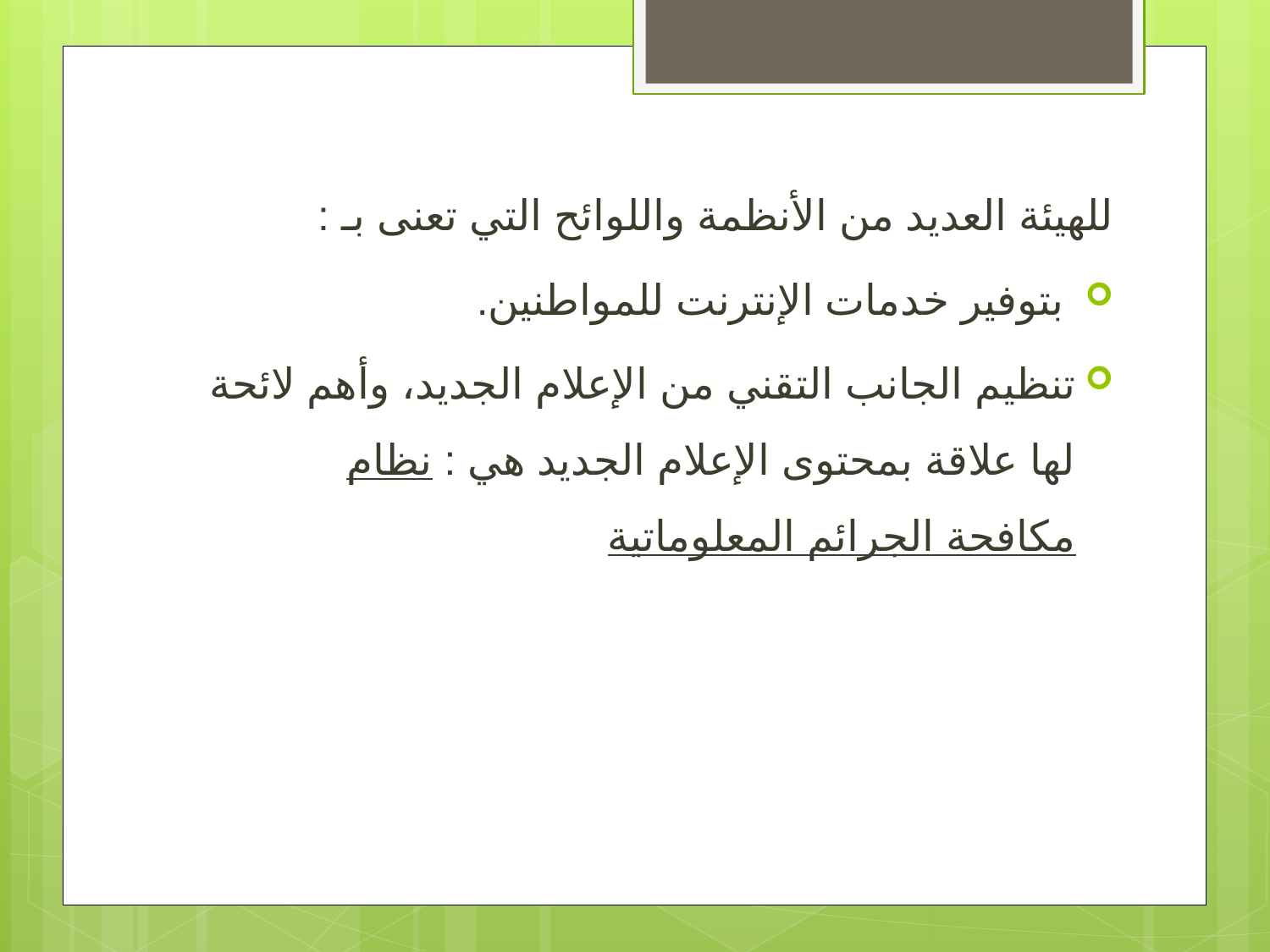

للهيئة العديد من الأنظمة واللوائح التي تعنى بـ :
 بتوفير خدمات الإنترنت للمواطنين.
تنظيم الجانب التقني من الإعلام الجديد، وأهم لائحة لها علاقة بمحتوى الإعلام الجديد هي : نظام مكافحة الجرائم المعلوماتية